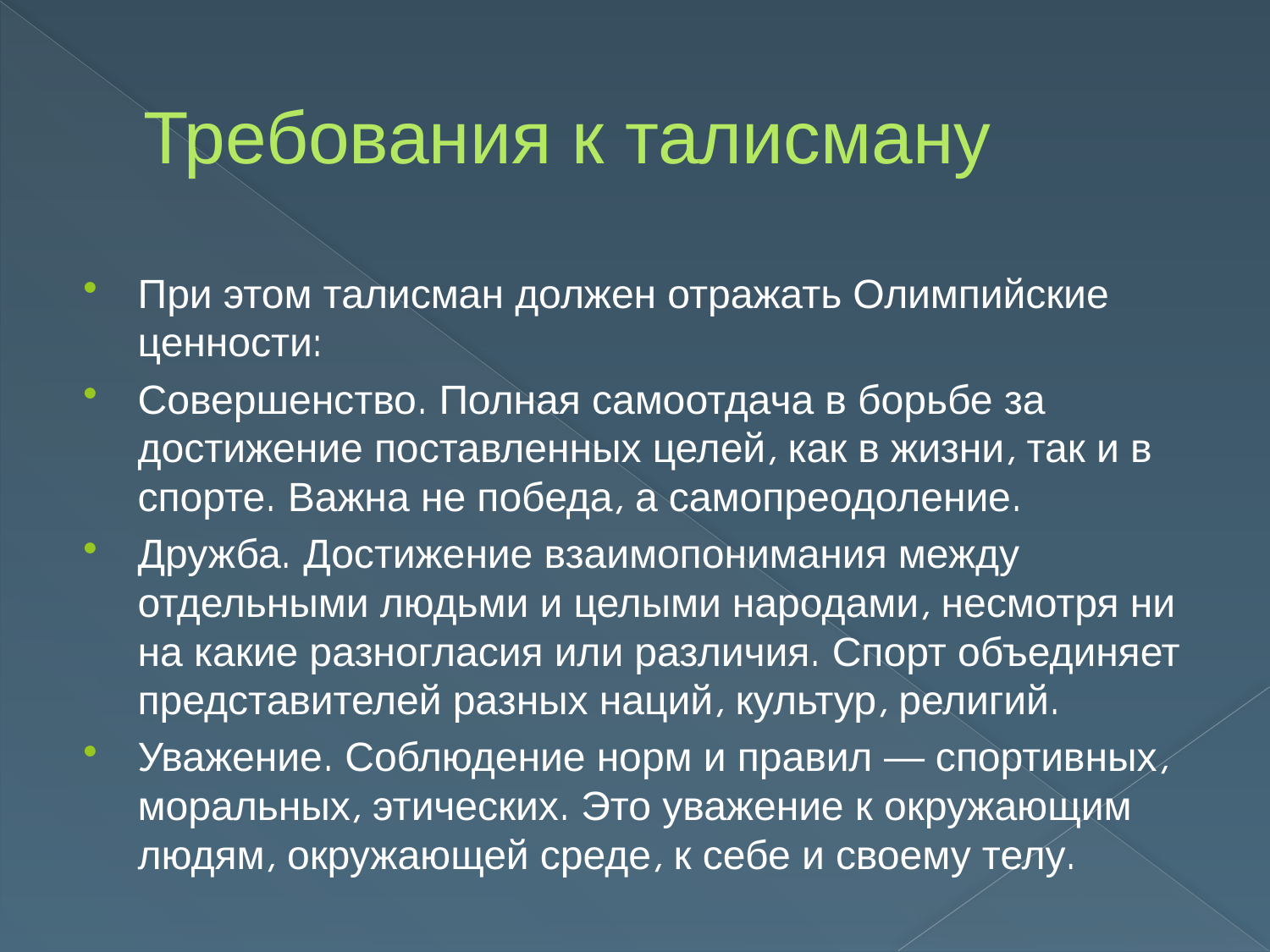

# Требования к талисману
При этом талисман должен отражать Олимпийские ценности:
Совершенство. Полная самоотдача в борьбе за достижение поставленных целей, как в жизни, так и в спорте. Важна не победа, а самопреодоление.
Дружба. Достижение взаимопонимания между отдельными людьми и целыми народами, несмотря ни на какие разногласия или различия. Спорт объединяет представителей разных наций, культур, религий.
Уважение. Соблюдение норм и правил — спортивных, моральных, этических. Это уважение к окружающим людям, окружающей среде, к себе и своему телу.